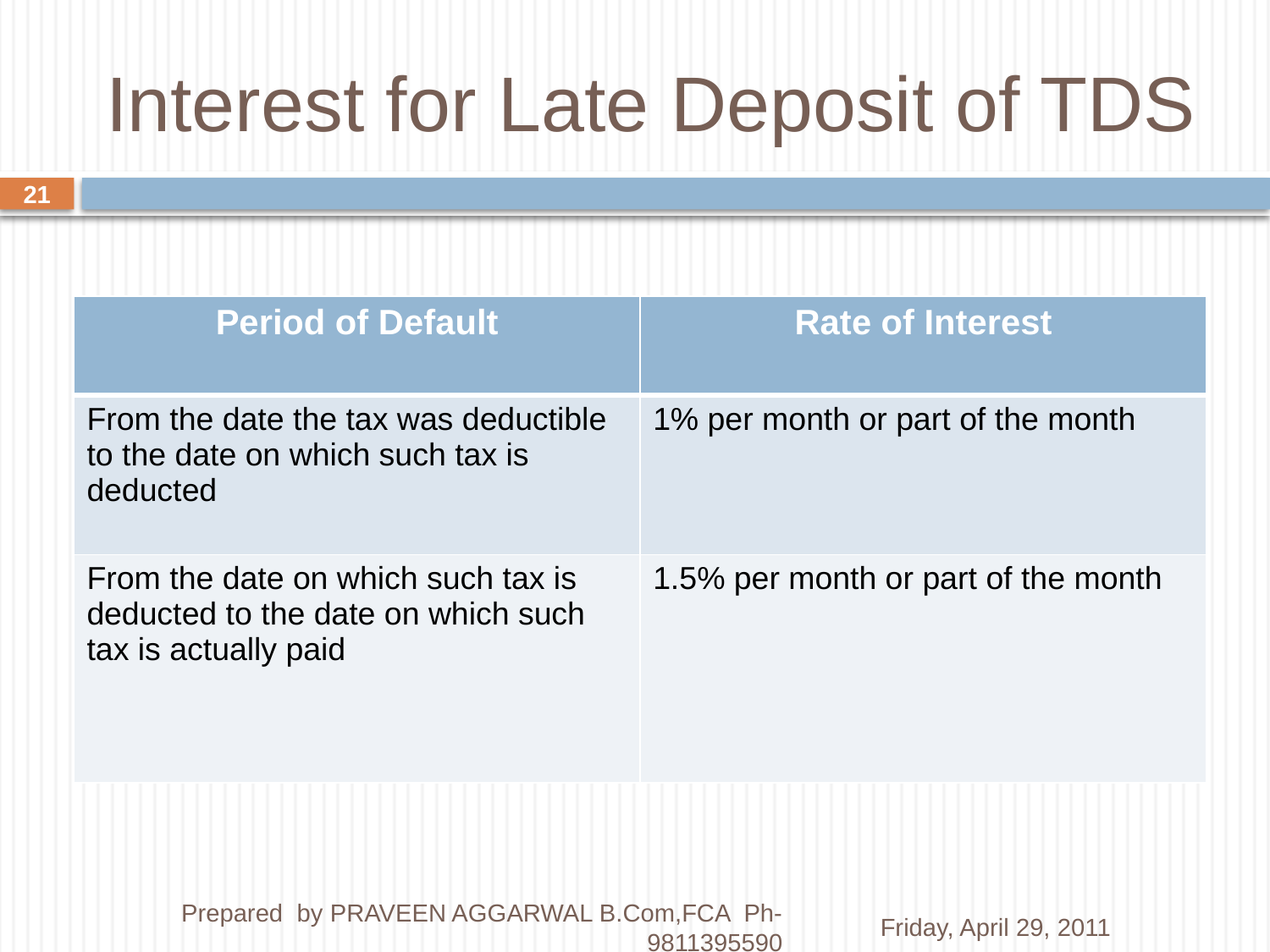

# Interest for Late Deposit of TDS
21
| Period of Default | Rate of Interest |
| --- | --- |
| From the date the tax was deductible to the date on which such tax is deducted | 1% per month or part of the month |
| From the date on which such tax is deducted to the date on which such tax is actually paid | 1.5% per month or part of the month |
Prepared  by PRAVEEN AGGARWAL B.Com,FCA  Ph-9811395590
Friday, April 29, 2011